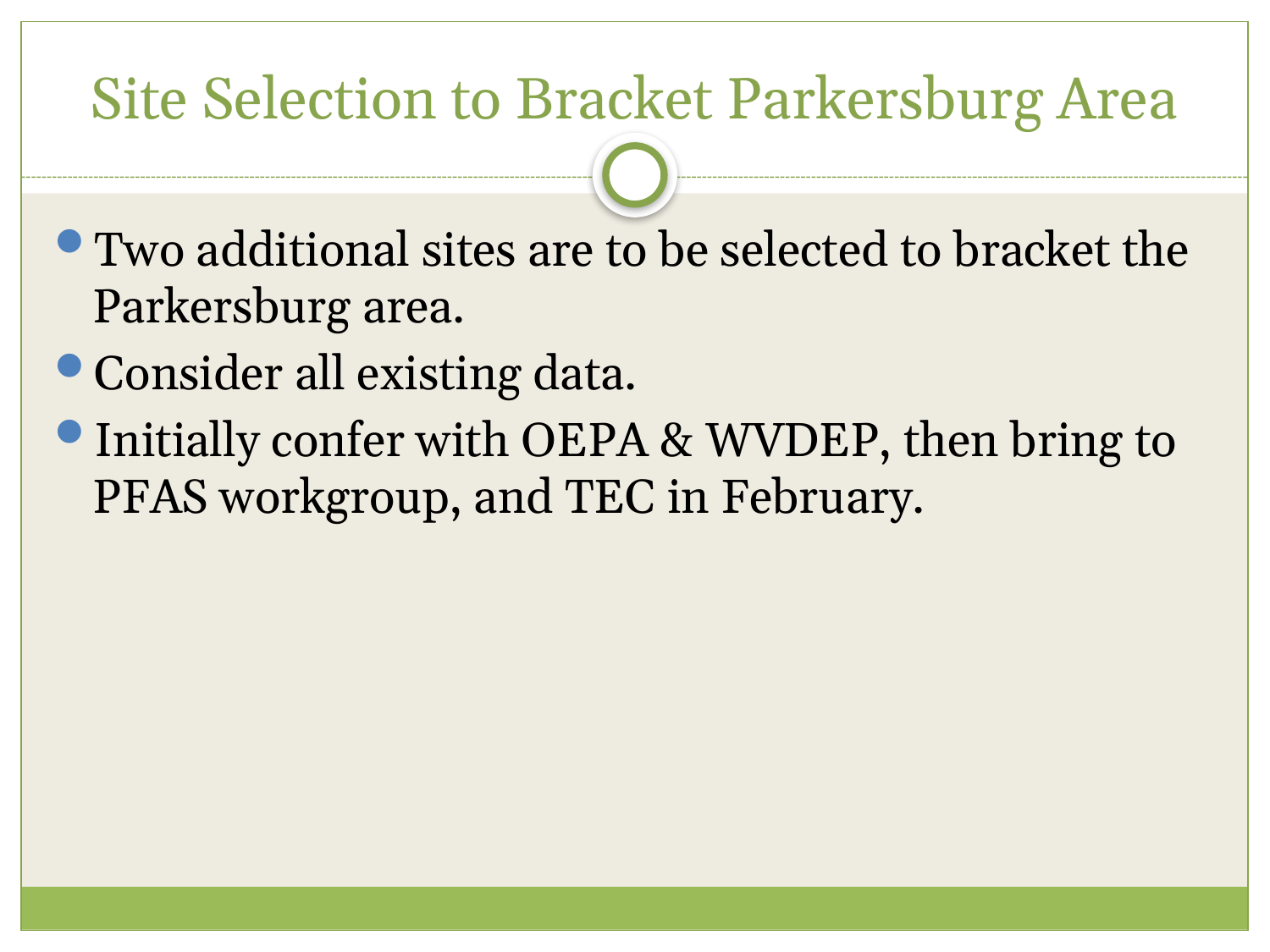

# Site Selection to Bracket Parkersburg Area
Two additional sites are to be selected to bracket the Parkersburg area.
Consider all existing data.
Initially confer with OEPA & WVDEP, then bring to PFAS workgroup, and TEC in February.